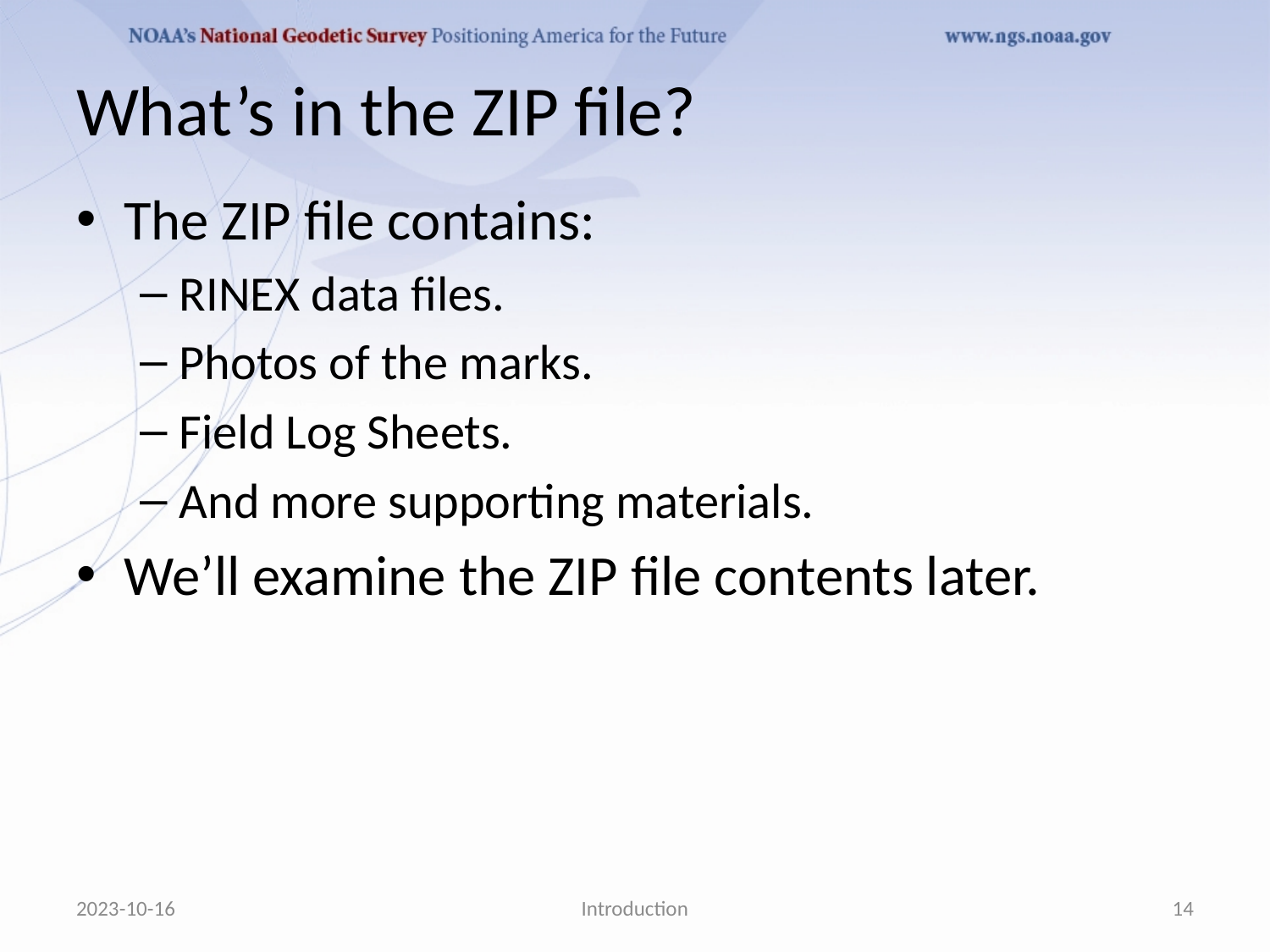

# What’s in the ZIP file?
The ZIP file contains:
RINEX data files.
Photos of the marks.
Field Log Sheets.
And more supporting materials.
We’ll examine the ZIP file contents later.

2023-10-16
Introduction
14